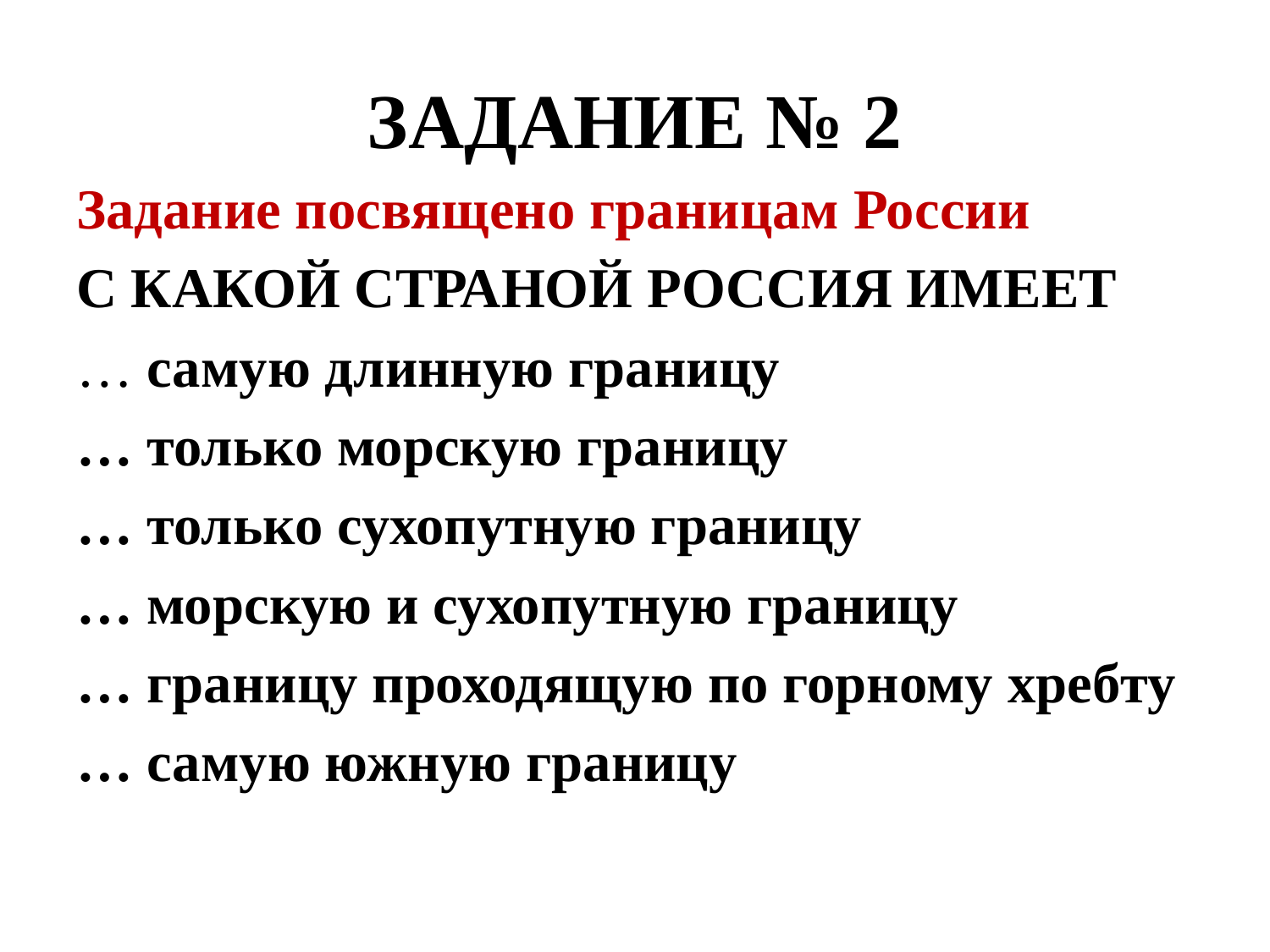

# ЗАДАНИЕ № 2
Задание посвящено границам России
С КАКОЙ СТРАНОЙ РОССИЯ ИМЕЕТ
… самую длинную границу
… только морскую границу
… только сухопутную границу
… морскую и сухопутную границу
… границу проходящую по горному хребту
… самую южную границу